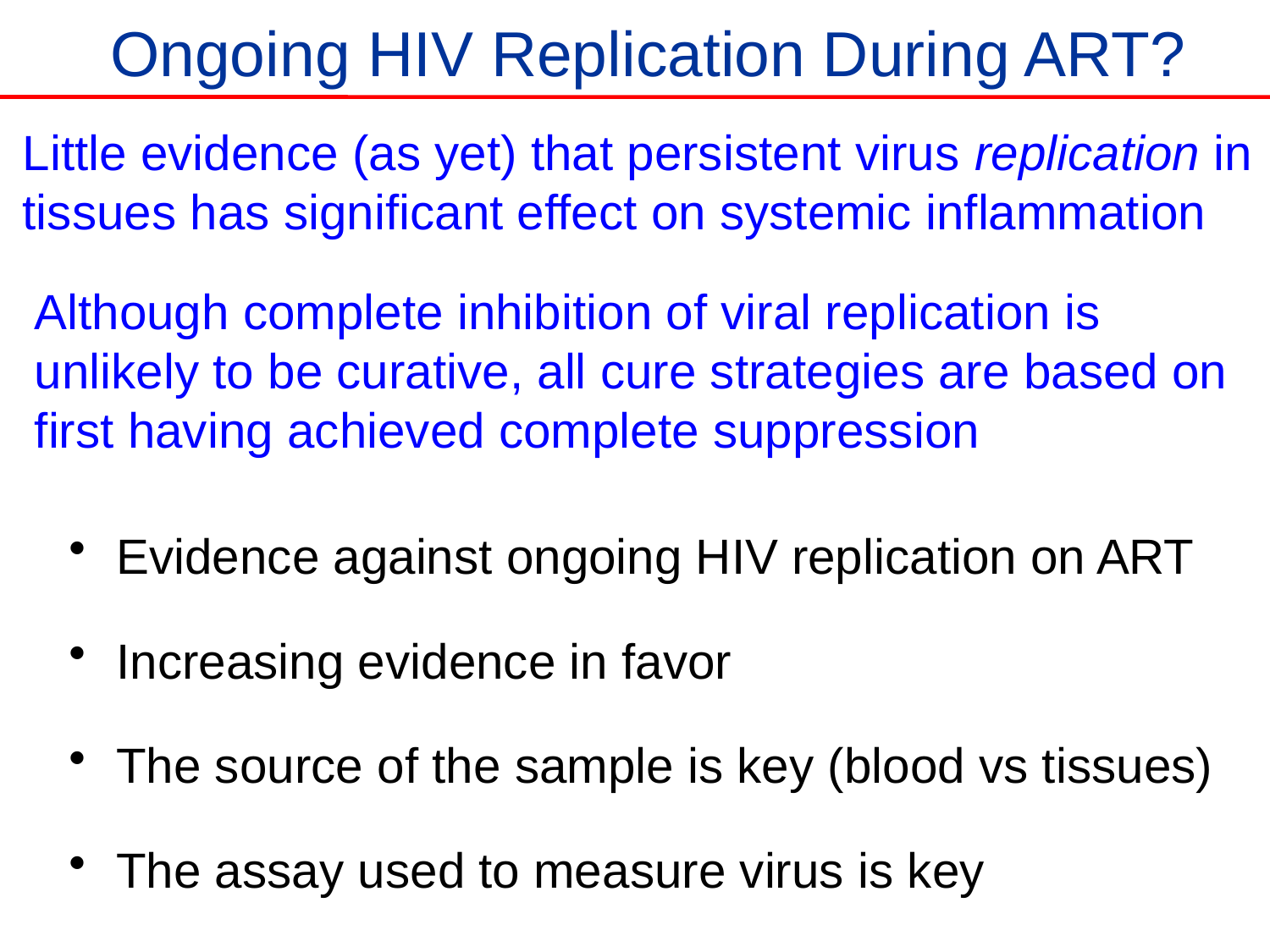

Ongoing HIV Replication During ART?

Little evidence (as yet) that persistent virus replication in tissues has significant effect on systemic inflammation
Although complete inhibition of viral replication is unlikely to be curative, all cure strategies are based on first having achieved complete suppression
Evidence against ongoing HIV replication on ART
Increasing evidence in favor
The source of the sample is key (blood vs tissues)
The assay used to measure virus is key